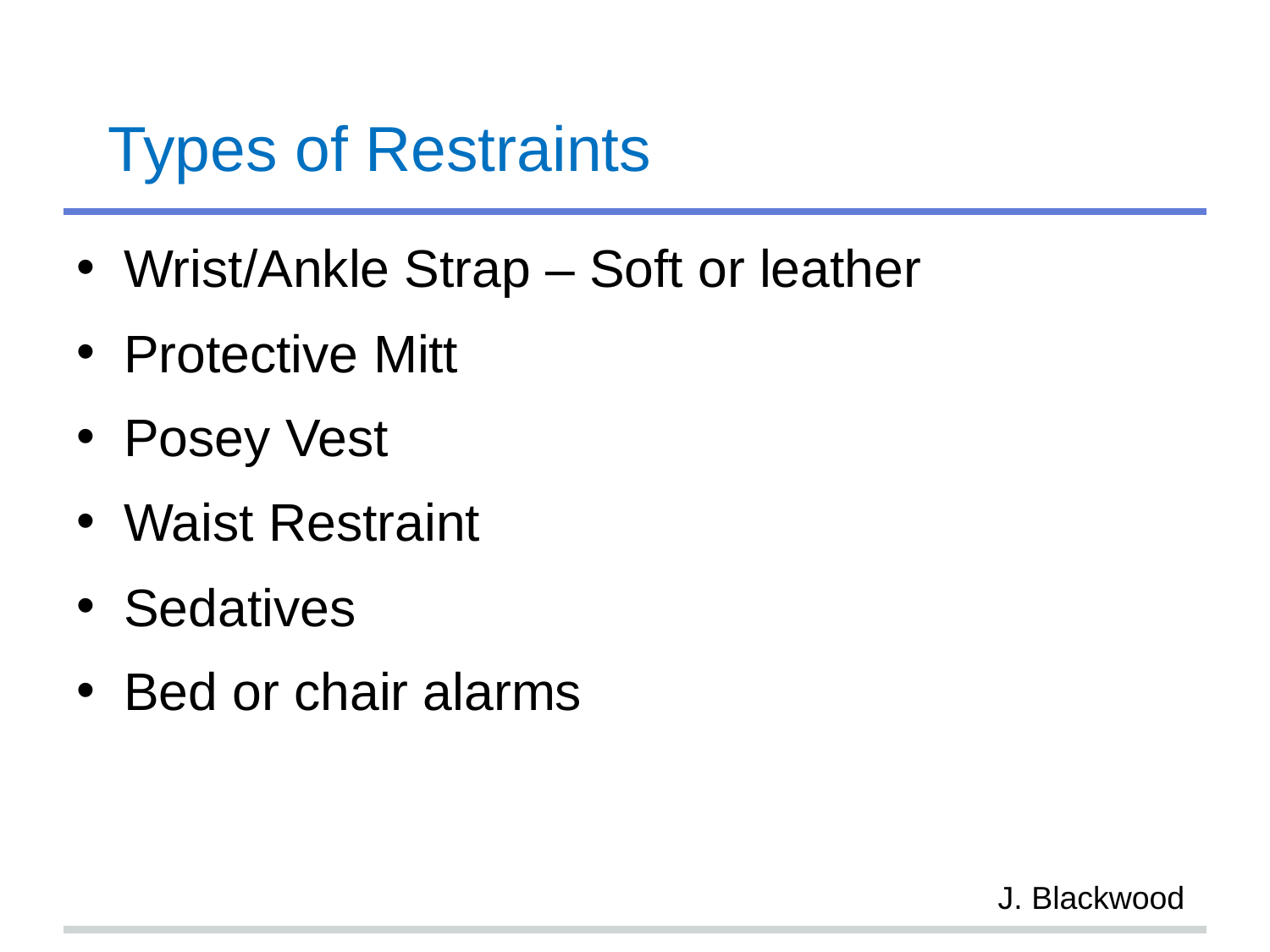

# Types of Restraints
Wrist/Ankle Strap – Soft or leather
Protective Mitt
Posey Vest
Waist Restraint
Sedatives
Bed or chair alarms

J. Blackwood